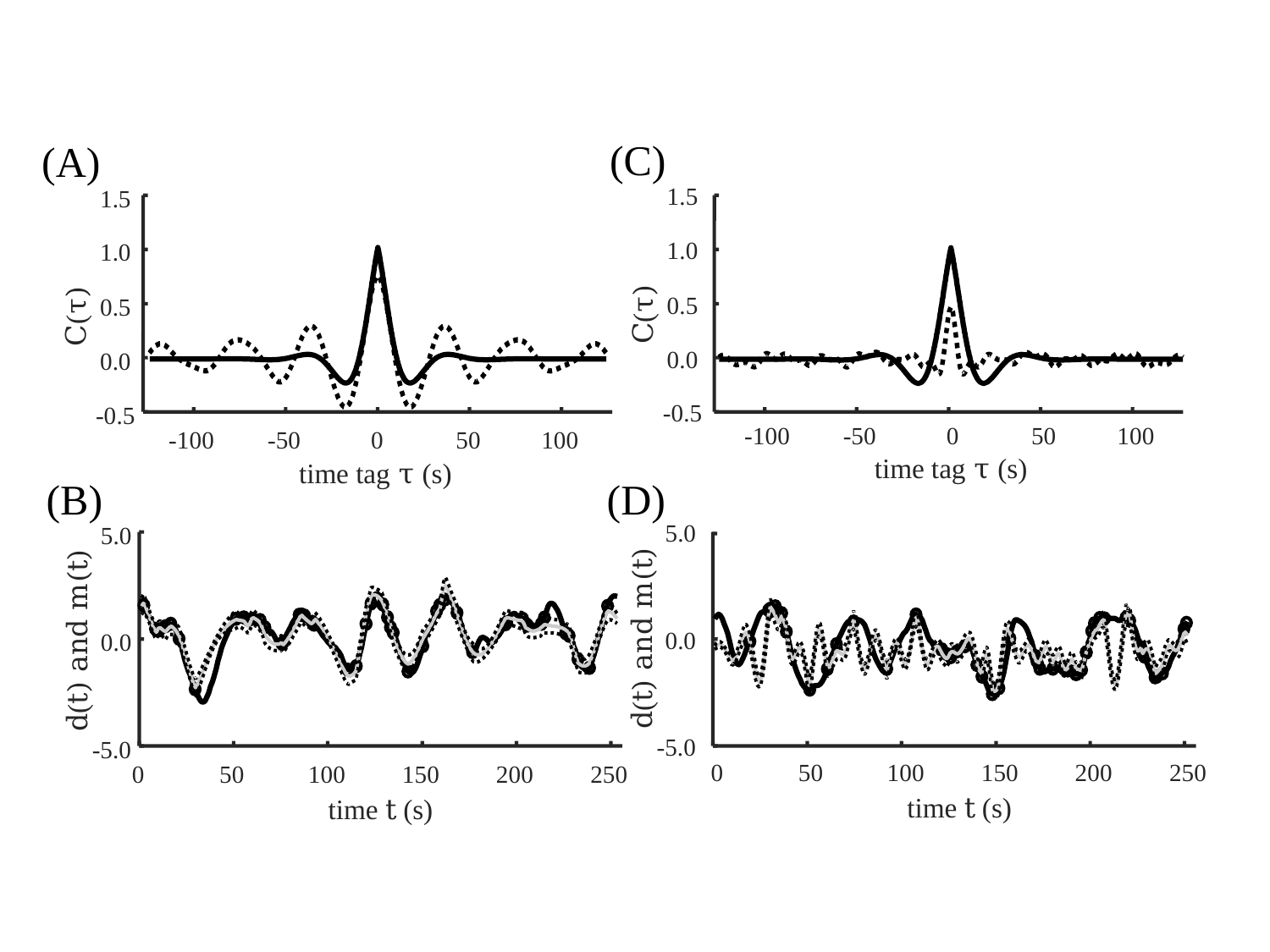

(C)
1.5
1.0
0.5
C(τ)
0.0
-0.5
(A)
1.5
1.0
0.5
C(τ)
0.0
-0.5

-100
-50
0
50
100
time tag τ (s)
-100
-50
0
50
100
time tag τ (s)
(B)
(D)
5.0
d(t) and m(t)
0.0
-5.0
5.0
d(t) and m(t)
0.0
-5.0

0
50
100
150
200
250
time t (s)
0
50
100
150
200
250
time t (s)